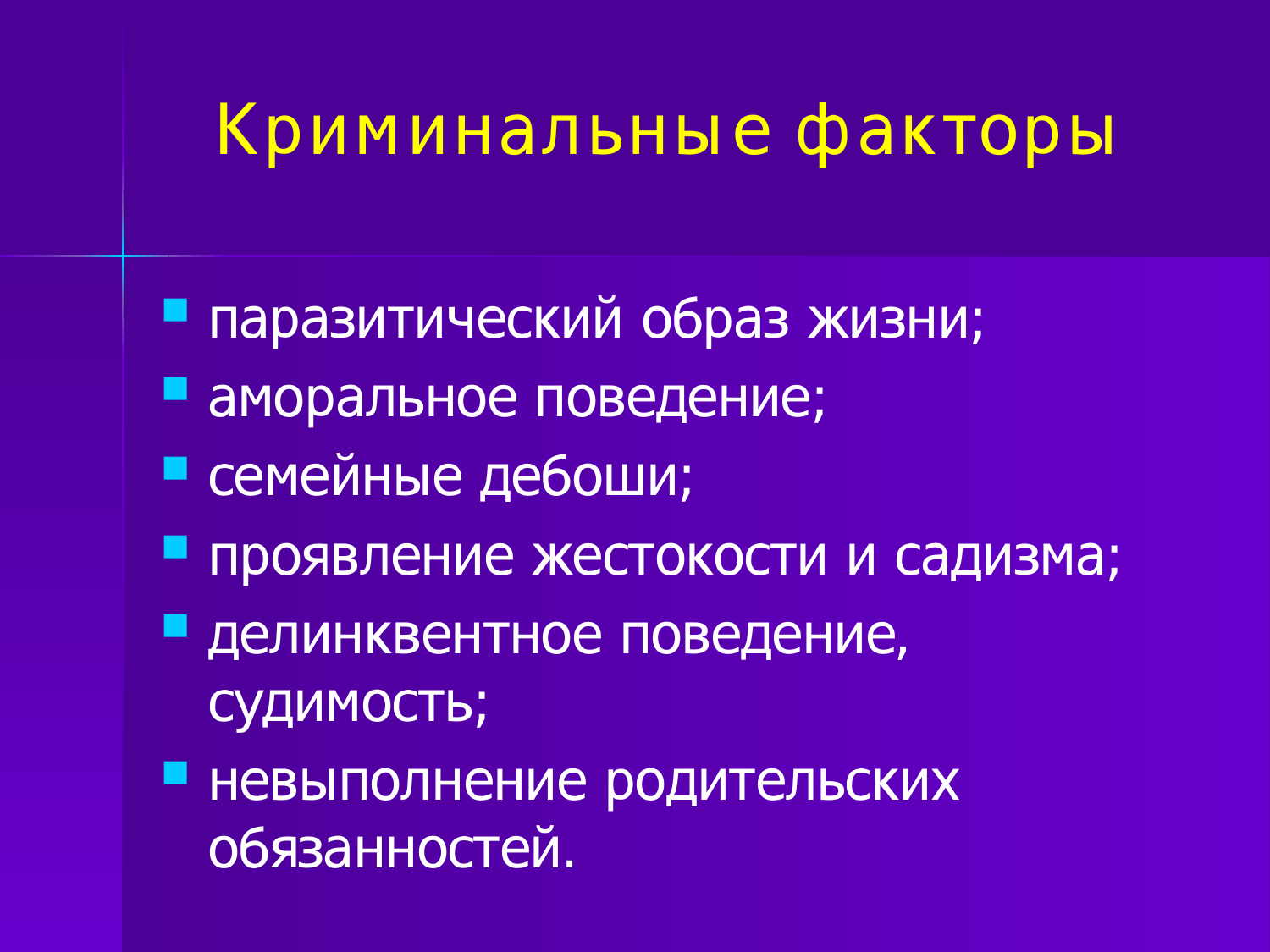

# Криминальные факторы
паразитический образ жизни;
аморальное поведение;
семейные дебоши;
проявление жестокости и садизма;
делинквентное поведение, судимость;
невыполнение родительских обязанностей.